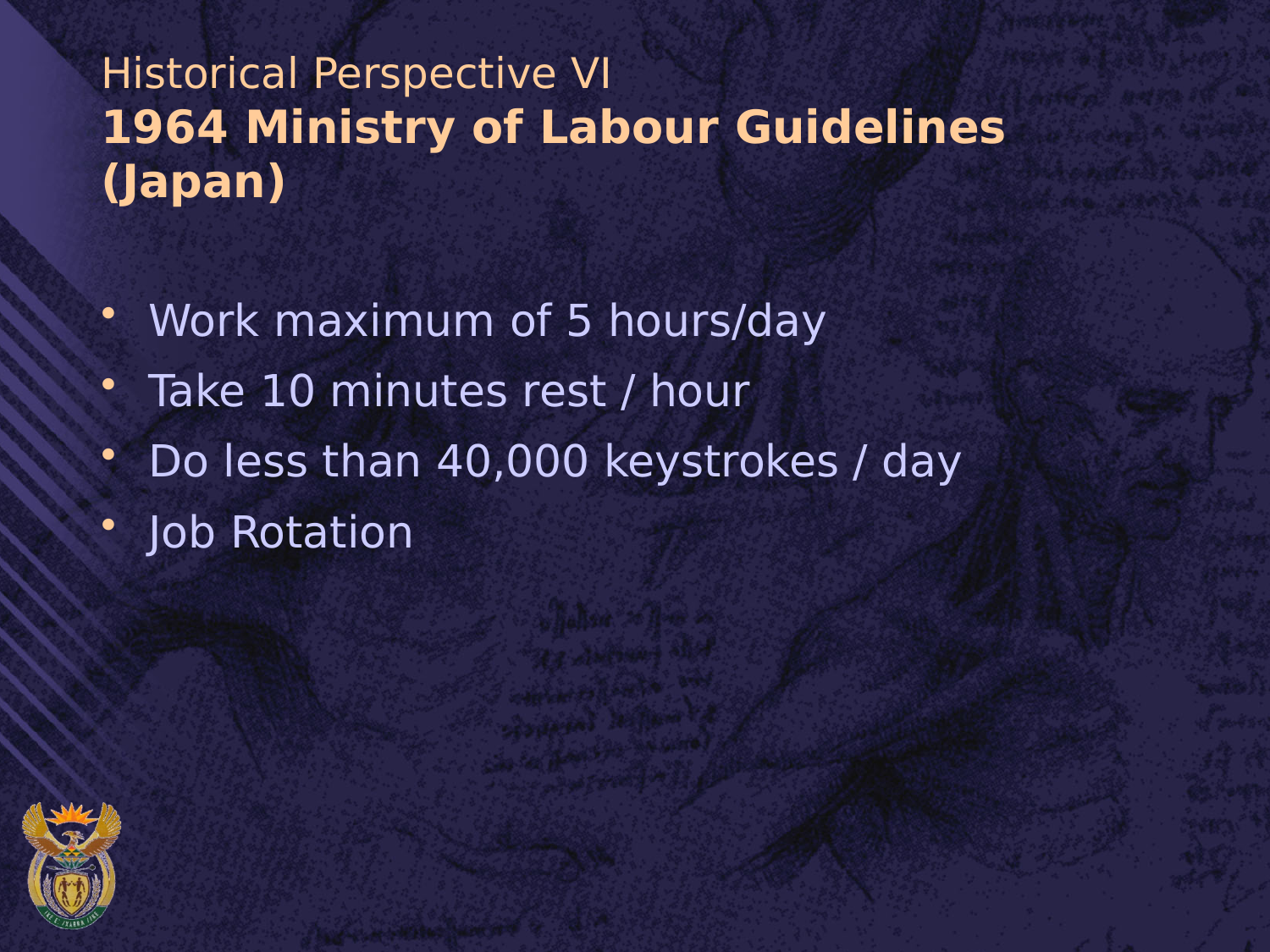

# Historical Perspective VI 1964 Ministry of Labour Guidelines (Japan)
Work maximum of 5 hours/day
Take 10 minutes rest / hour
Do less than 40,000 keystrokes / day
Job Rotation